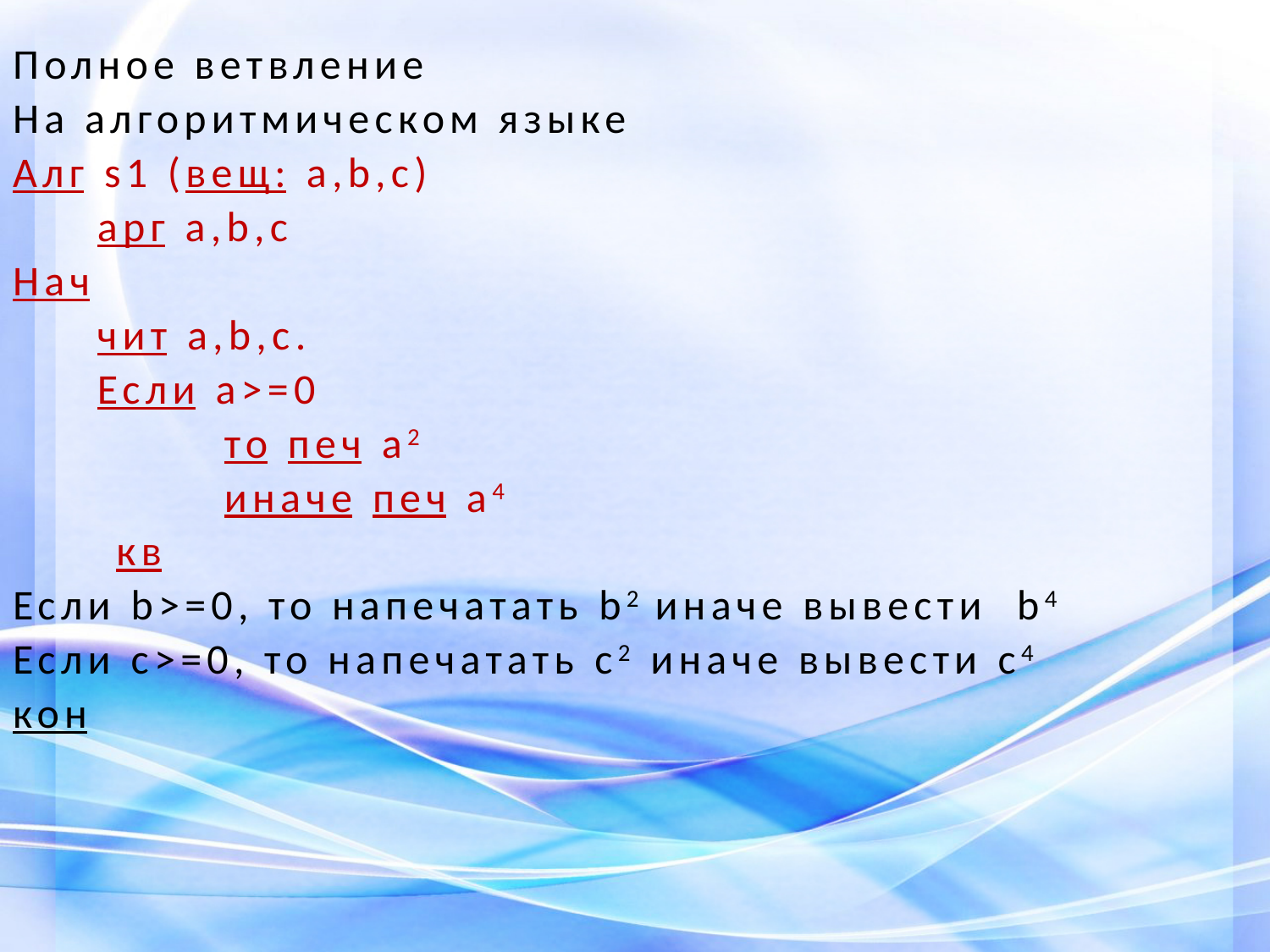

Полное ветвление
На алгоритмическом языке
Алг s1 (вещ: a,b,c)
	арг a,b,c
Нач
	чит a,b,c.
	Если a>=0
		то печ а2
		иначе печ а4
       кв
Если b>=0, то напечатать b2 иначе вывести  b4
Если c>=0, то напечатать c2 иначе вывести c4
кон